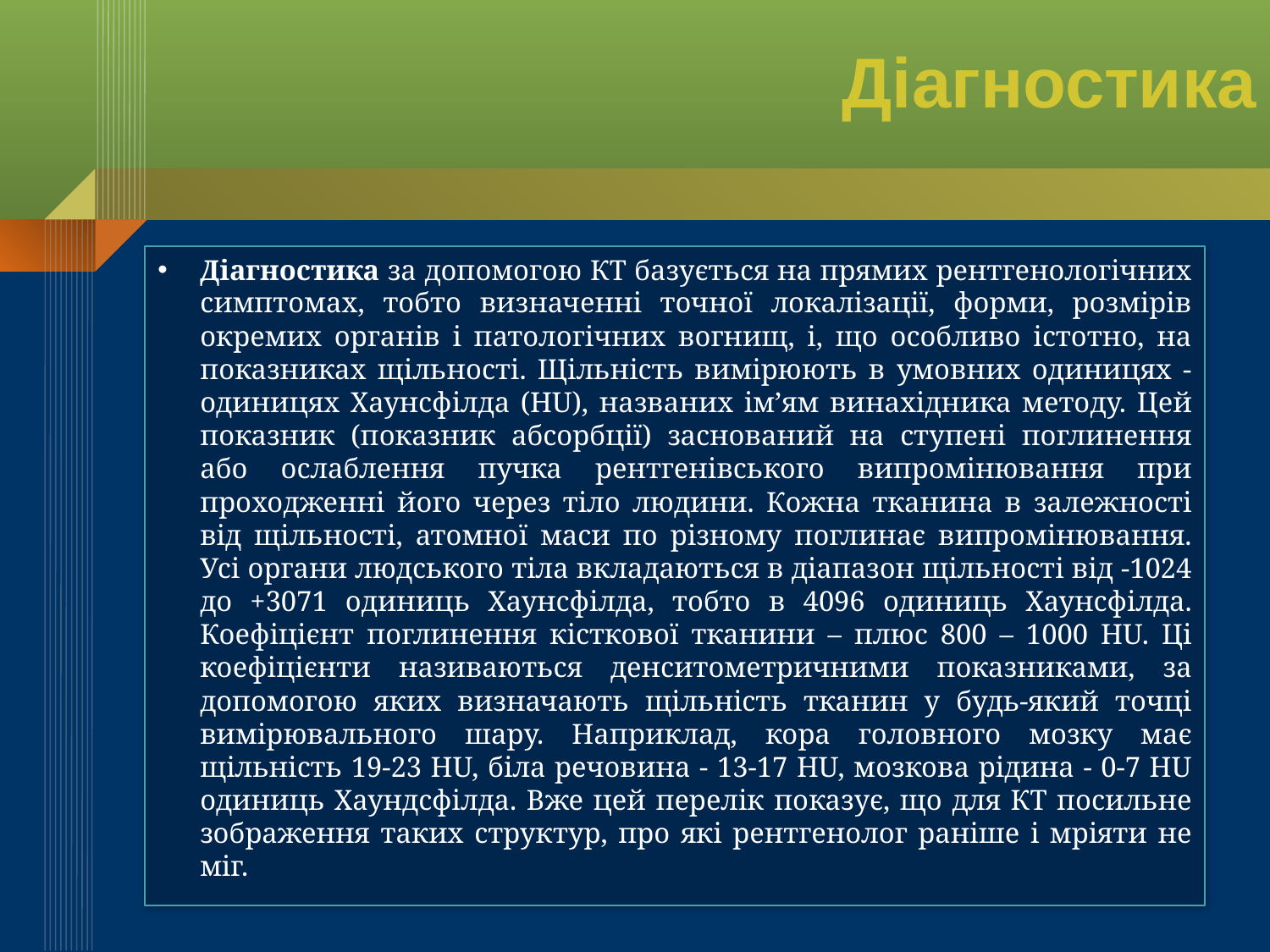

# Діагностика
Діагностика за допомогою КТ базується на прямих рентгенологічних симптомах, тобто визначенні точної локалізації, форми, розмірів окремих органів і патологічних вогнищ, і, що особливо істотно, на показниках щільності. Щільність вимірюють в умовних одиницях - одиницях Хаунсфілда (HU), названих ім’ям винахідника методу. Цей показник (показник абсорбції) заснований на ступені поглинення або ослаблення пучка рентгенівського випромінювання при проходженні його через тіло людини. Кожна тканина в залежності від щільності, атомної маси по різному поглинає випромінювання. Усі органи людського тіла вкладаються в діапазон щільності від -1024 до +3071 одиниць Хаунсфілда, тобто в 4096 одиниць Хаунсфілда. Коефіцієнт поглинення кісткової тканини – плюс 800 – 1000 HU. Ці коефіцієнти називаються денситометричними показниками, за допомогою яких визначають щільність тканин у будь-який точці вимірювального шару. Наприклад, кора головного мозку має щільність 19-23 HU, біла речовина - 13-17 HU, мозкова рідина - 0-7 HU одиниць Хаундсфілда. Вже цей перелік показує, що для КТ посильне зображення таких структур, про які рентгенолог раніше і мріяти не міг.